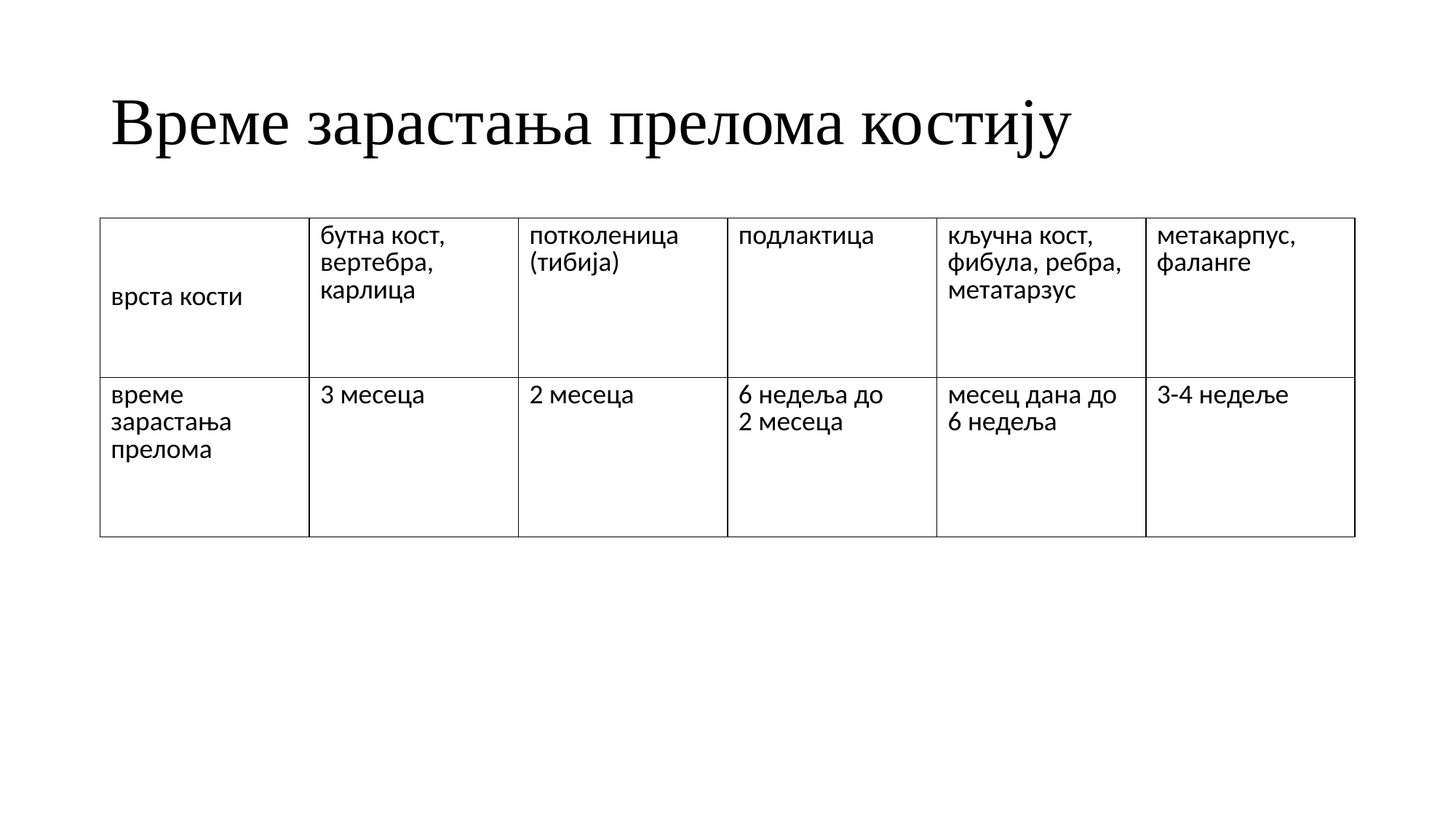

# Време зарастања прелома костију
| Врста кости Врста кости врста кости | бутна кост, вертебра, карлица | потколеница (тибија) | подлактица | кључна кост, фибула, ребра, метатарзус | метакарпус, фаланге |
| --- | --- | --- | --- | --- | --- |
| време зарастања прелома | 3 месеца | 2 месеца | 6 недеља до 2 месеца | месец дана до 6 недеља | 3-4 недеље |